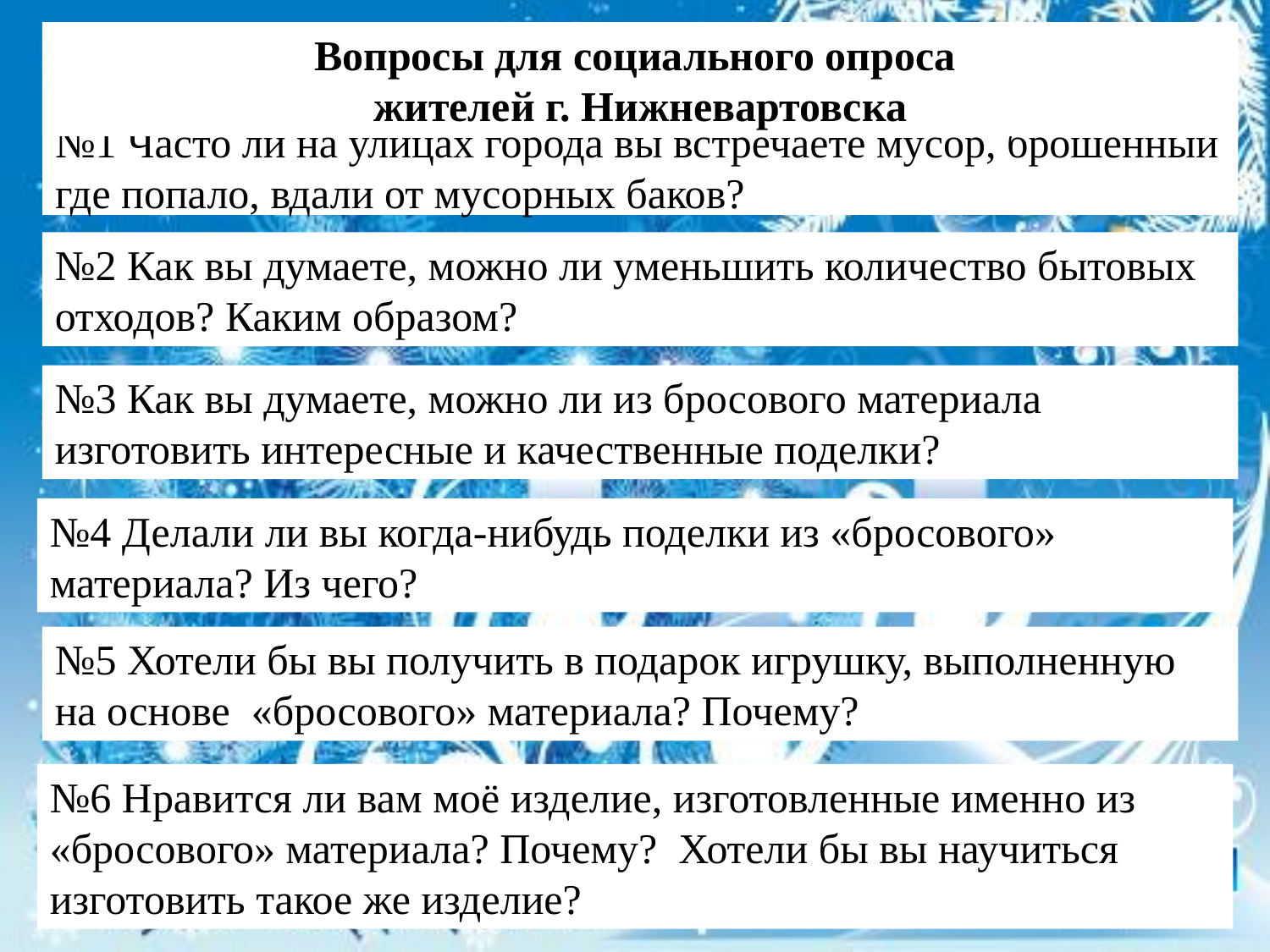

Вопросы для социального опроса
жителей г. Нижневартовска
№1 Часто ли на улицах города вы встречаете мусор, брошенный где попало, вдали от мусорных баков?

№2 Как вы думаете, можно ли уменьшить количество бытовых отходов? Каким образом?
№3 Как вы думаете, можно ли из бросового материала изготовить интересные и качественные поделки?
№4 Делали ли вы когда-нибудь поделки из «бросового» материала? Из чего?
№5 Хотели бы вы получить в подарок игрушку, выполненную на основе  «бросового» материала? Почему?
№6 Нравится ли вам моё изделие, изготовленные именно из «бросового» материала? Почему?  Хотели бы вы научиться изготовить такое же изделие?